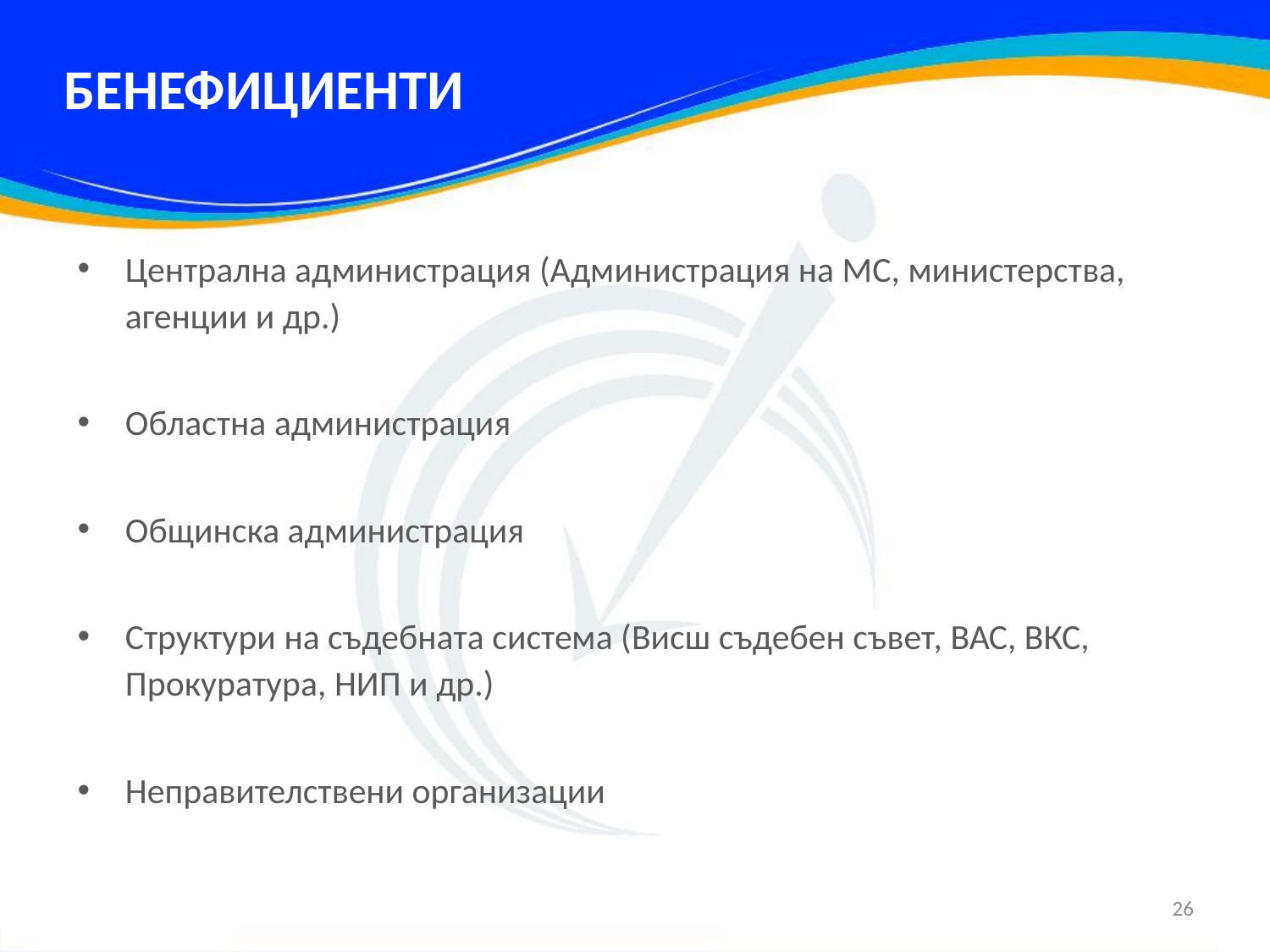

# БЕНЕФИЦИЕНТИ
Централна администрация (Администрация на МС, министерства, агенции и др.)

Областна администрация

Общинска администрация

Структури на съдебната система (Висш съдебен съвет, ВАС, ВКС, Прокуратура, НИП и др.)

Неправителствени организации

26